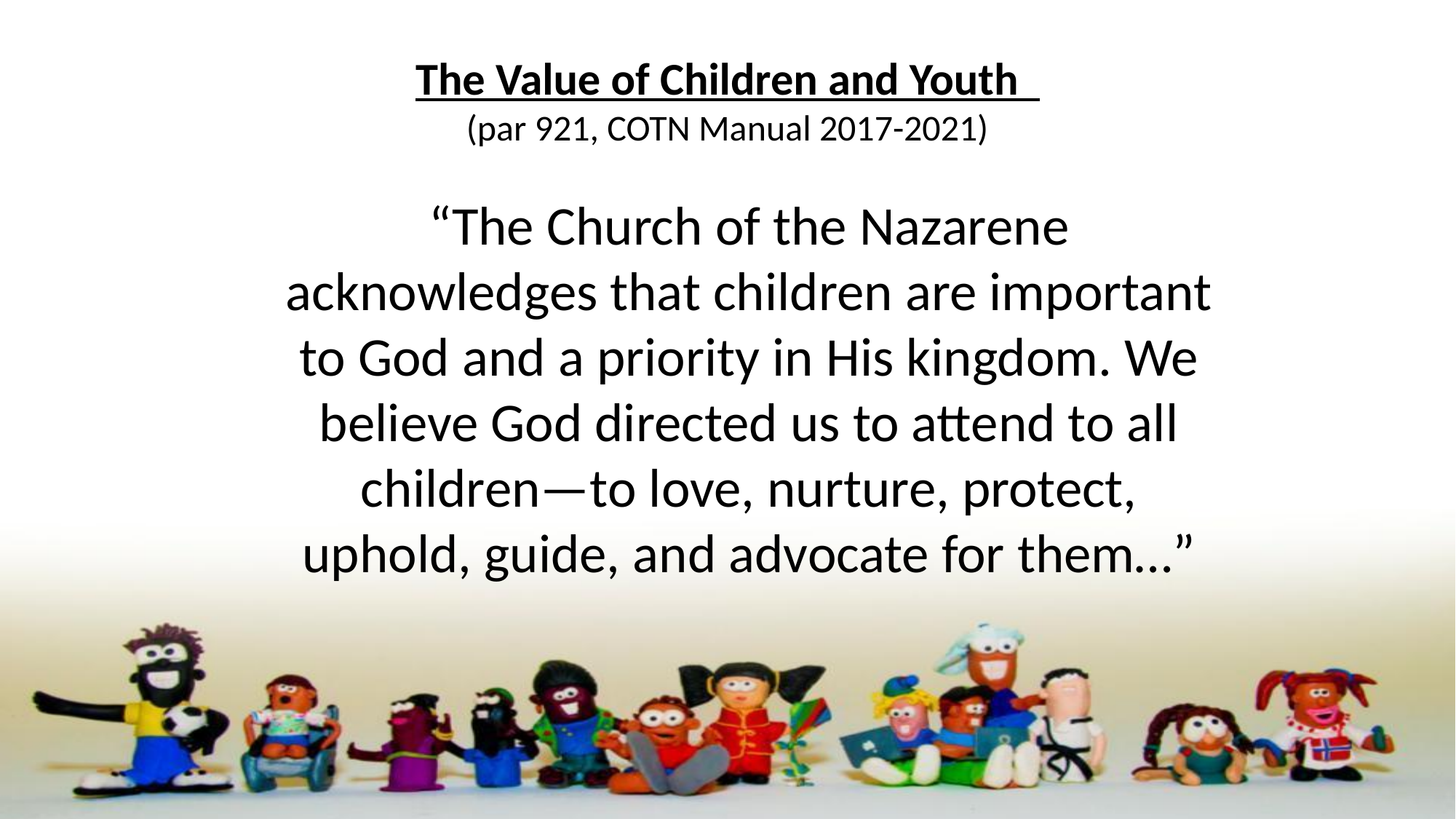

The Value of Children and Youth
(par 921, COTN Manual 2017-2021)
“The Church of the Nazarene acknowledges that children are important to God and a priority in His kingdom. We believe God directed us to attend to all children—to love, nurture, protect, uphold, guide, and advocate for them…”